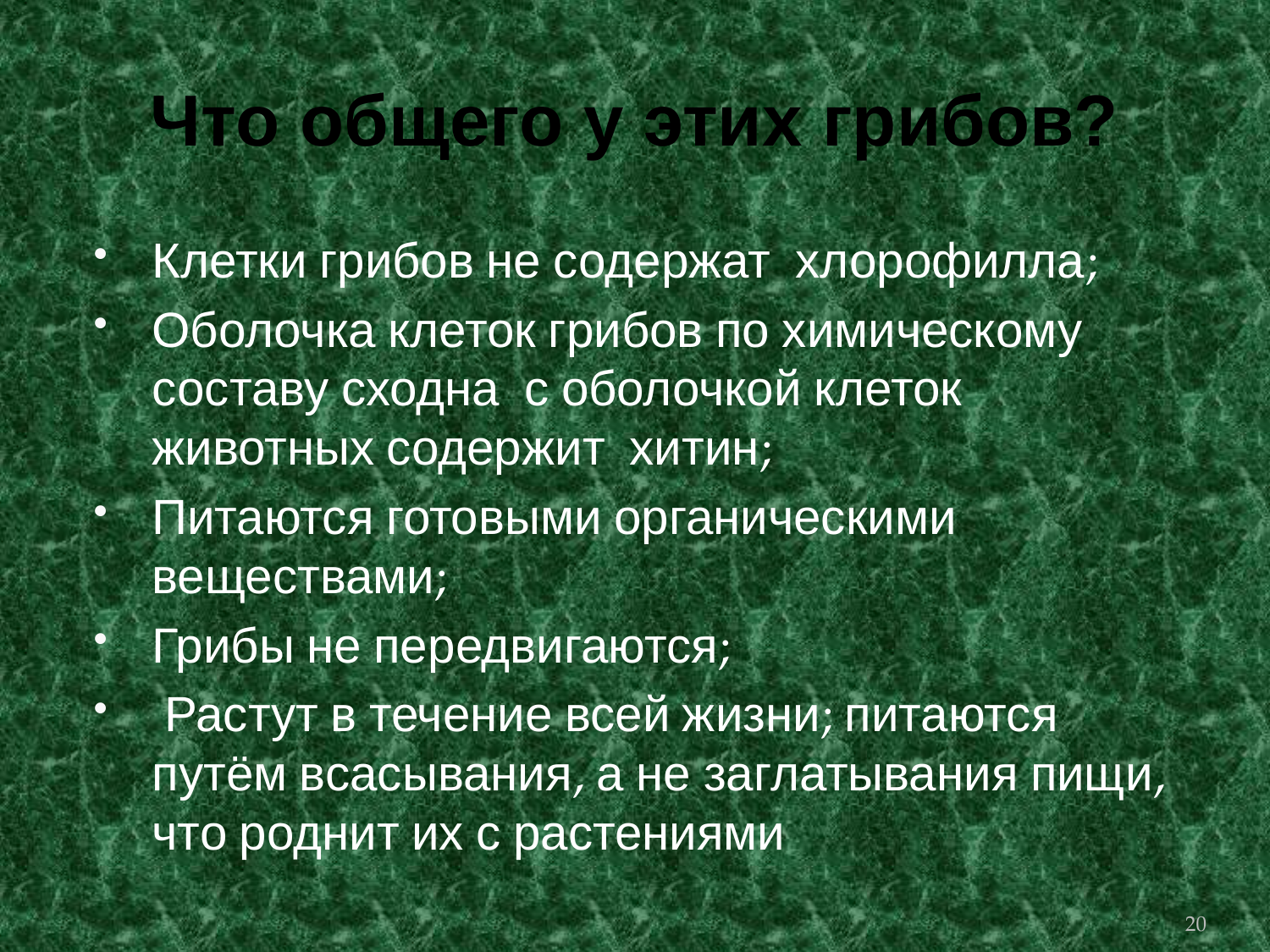

# Что общего у этих грибов?
Клетки грибов не содержат  хлорофилла;
Оболочка клеток грибов по химическому составу сходна  с оболочкой клеток животных содержит  хитин;
Питаются готовыми органическими веществами;
Грибы не передвигаются;
 Растут в течение всей жизни; питаются путём всасывания, а не заглатывания пищи, что роднит их с растениями
20